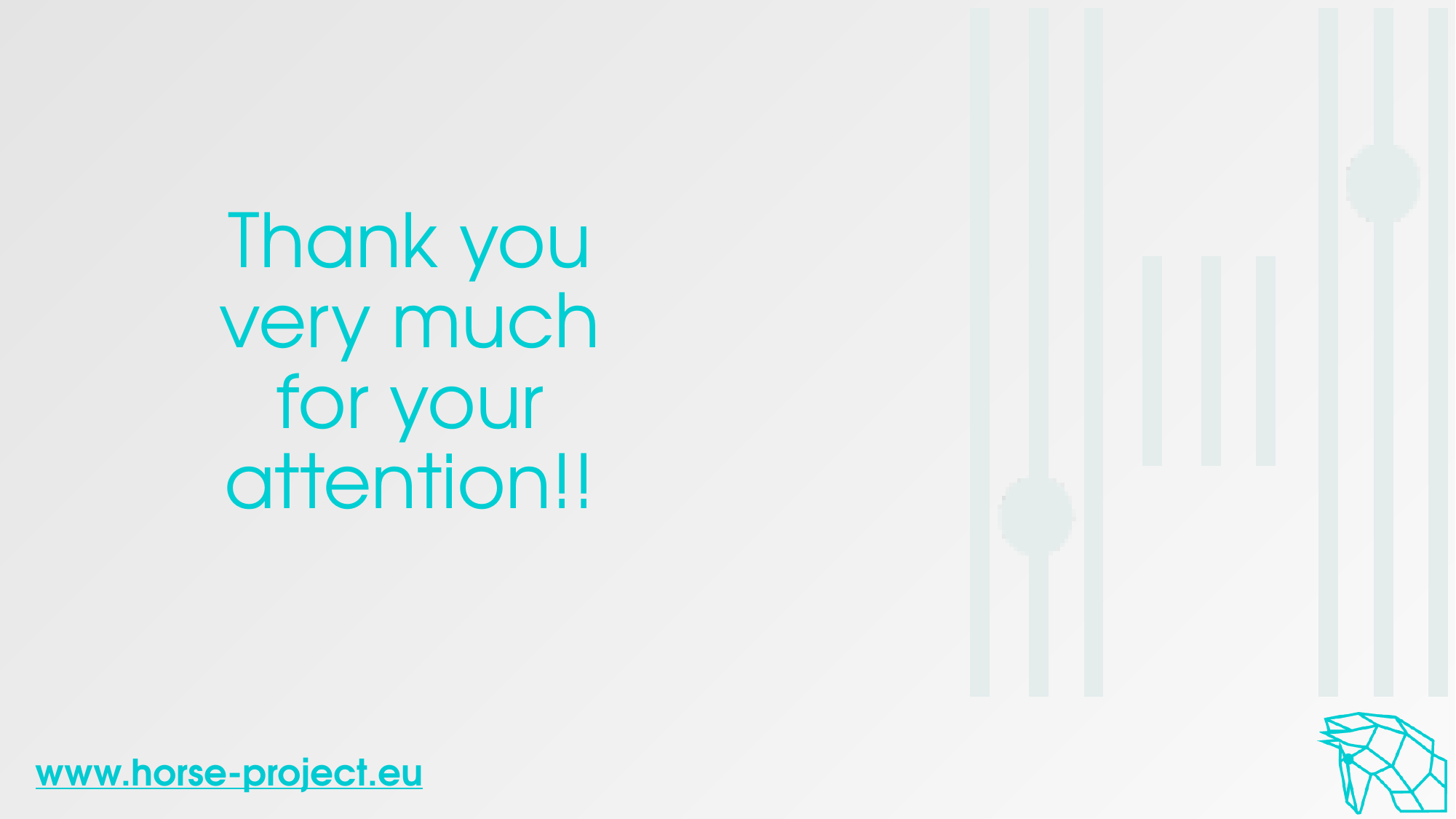

Thank you very much for your attention!!
www.horse-project.eu